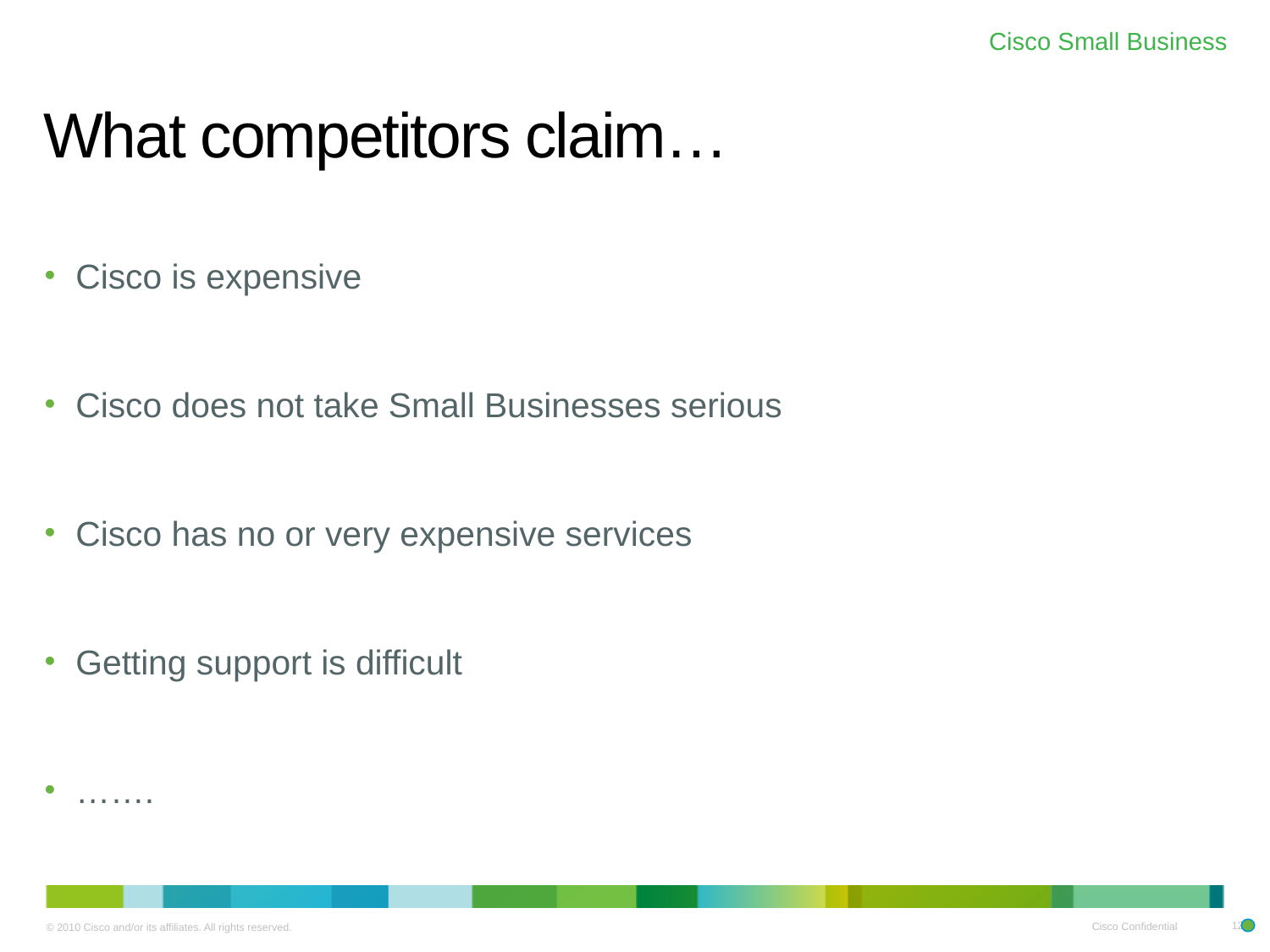

# What competitors claim…
Cisco is expensive
Cisco does not take Small Businesses serious
Cisco has no or very expensive services
Getting support is difficult
…….